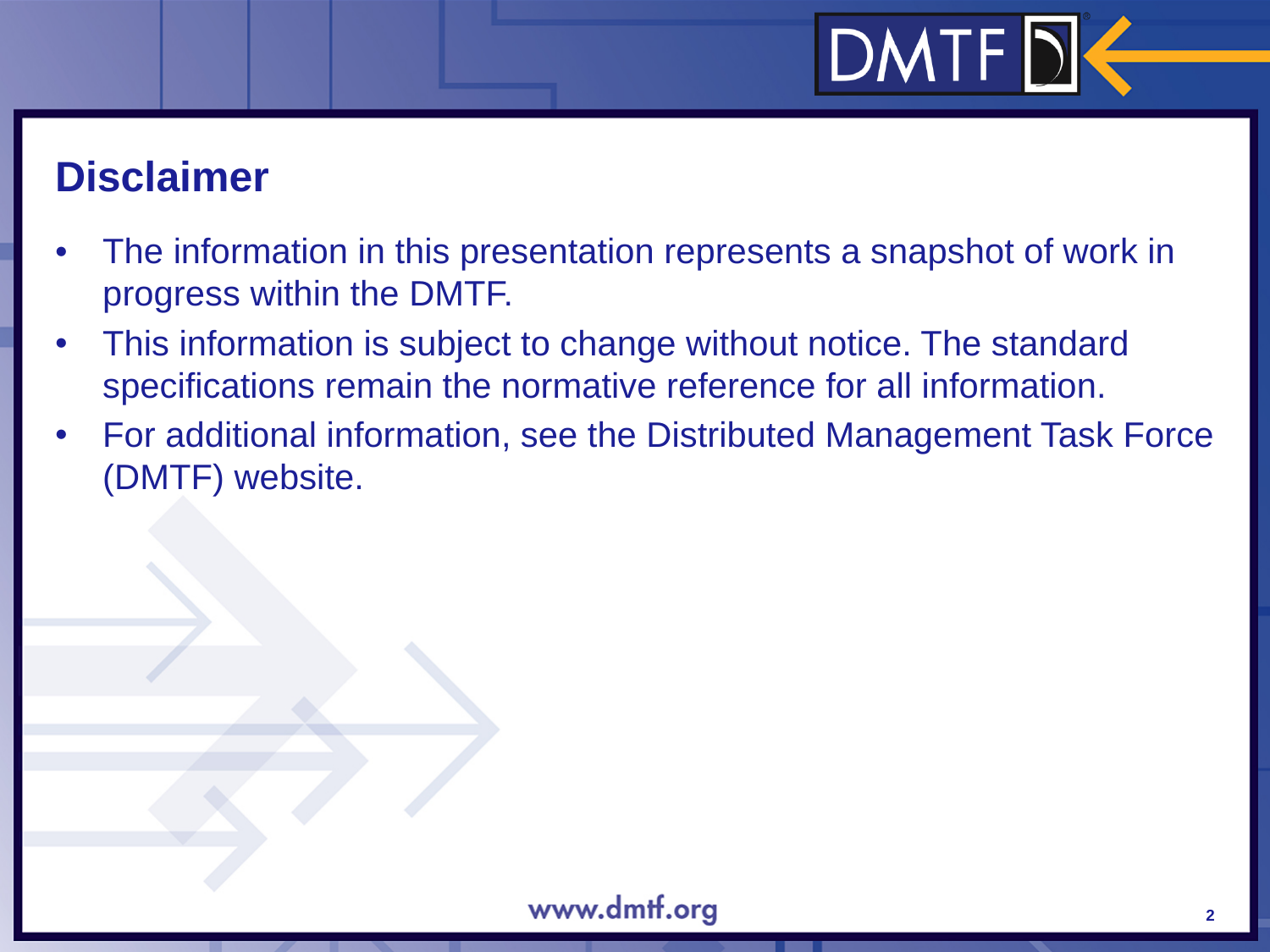

# Disclaimer
The information in this presentation represents a snapshot of work in progress within the DMTF.
This information is subject to change without notice. The standard specifications remain the normative reference for all information.
For additional information, see the Distributed Management Task Force (DMTF) website.
2